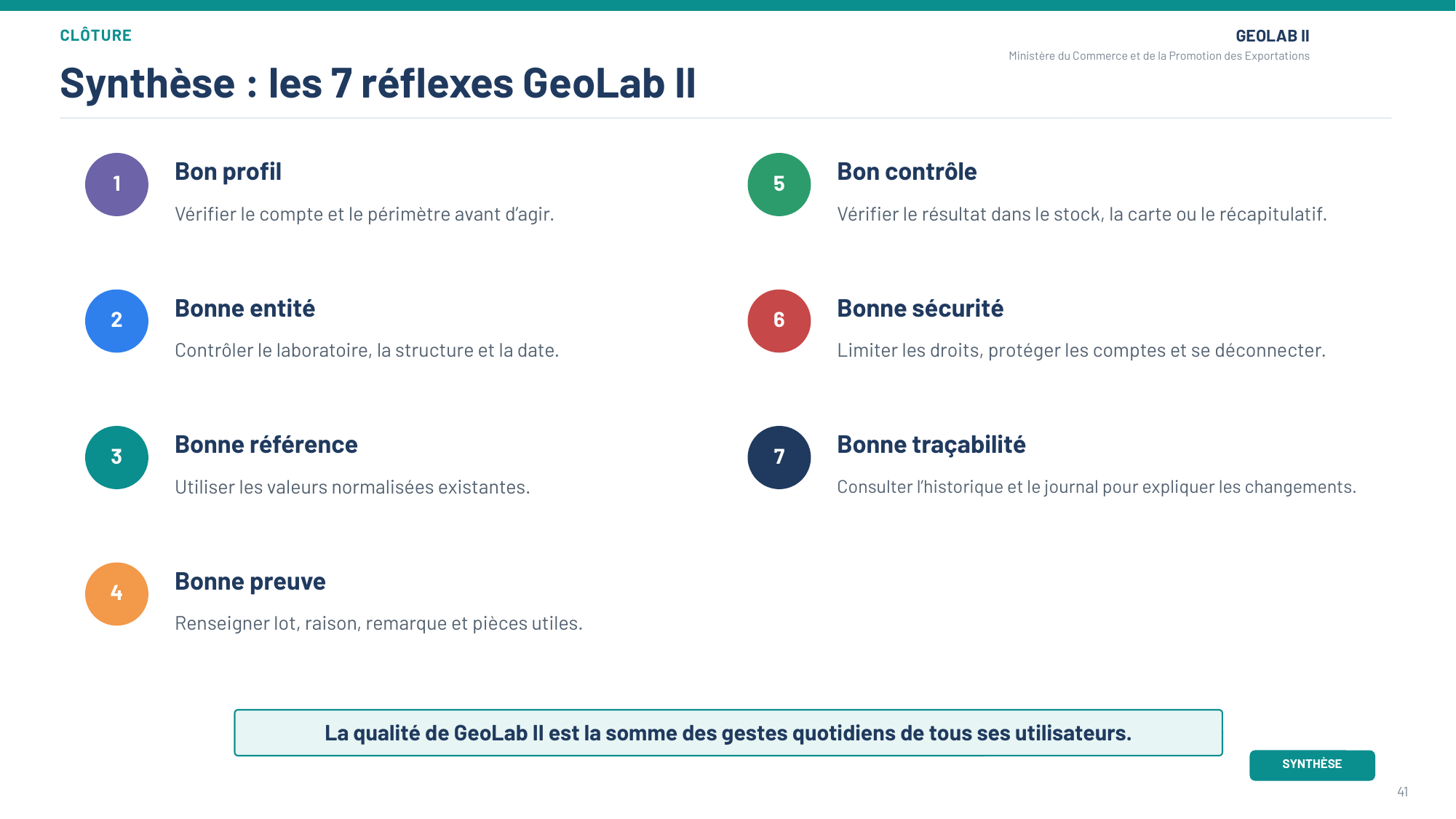

CLÔTURE
GEOLAB II
Ministère du Commerce et de la Promotion des Exportations
Synthèse : les 7 réflexes GeoLab II

Bon profil
Bon contrôle
1
5
Vérifier le compte et le périmètre avant d’agir.
Vérifier le résultat dans le stock, la carte ou le récapitulatif.

Bonne entité
Bonne sécurité
2
6
Contrôler le laboratoire, la structure et la date.
Limiter les droits, protéger les comptes et se déconnecter.

Bonne référence
Bonne traçabilité
3
7
Utiliser les valeurs normalisées existantes.
Consulter l’historique et le journal pour expliquer les changements.

Bonne preuve
4
Renseigner lot, raison, remarque et pièces utiles.

La qualité de GeoLab II est la somme des gestes quotidiens de tous ses utilisateurs.

SYNTHÈSE
41